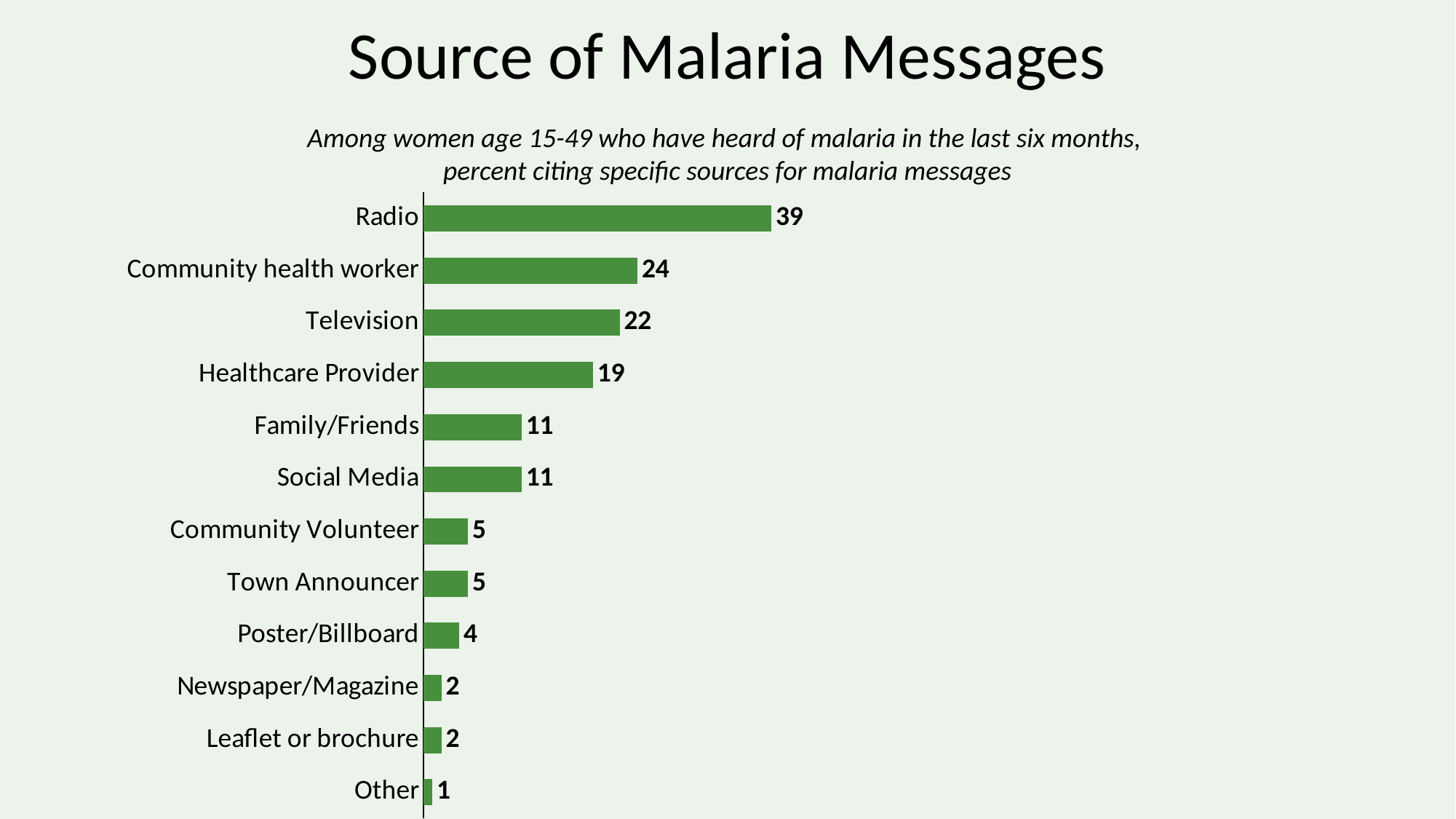

# Source of Malaria Messages
Among women age 15-49 who have heard of malaria in the last six months,
percent citing specific sources for malaria messages

### Chart

| Category | Series 1 |
|---|---|
| Other | 1.0 |
| Leaflet or brochure | 2.0 |
| Newspaper/Magazine | 2.0 |
| Poster/Billboard | 4.0 |
| Town Announcer | 5.0 |
| Community Volunteer | 5.0 |
| Social Media | 11.0 |
| Family/Friends | 11.0 |
| Healthcare Provider | 19.0 |
| Television | 22.0 |
| Community health worker | 24.0 |
| Radio | 39.0 |